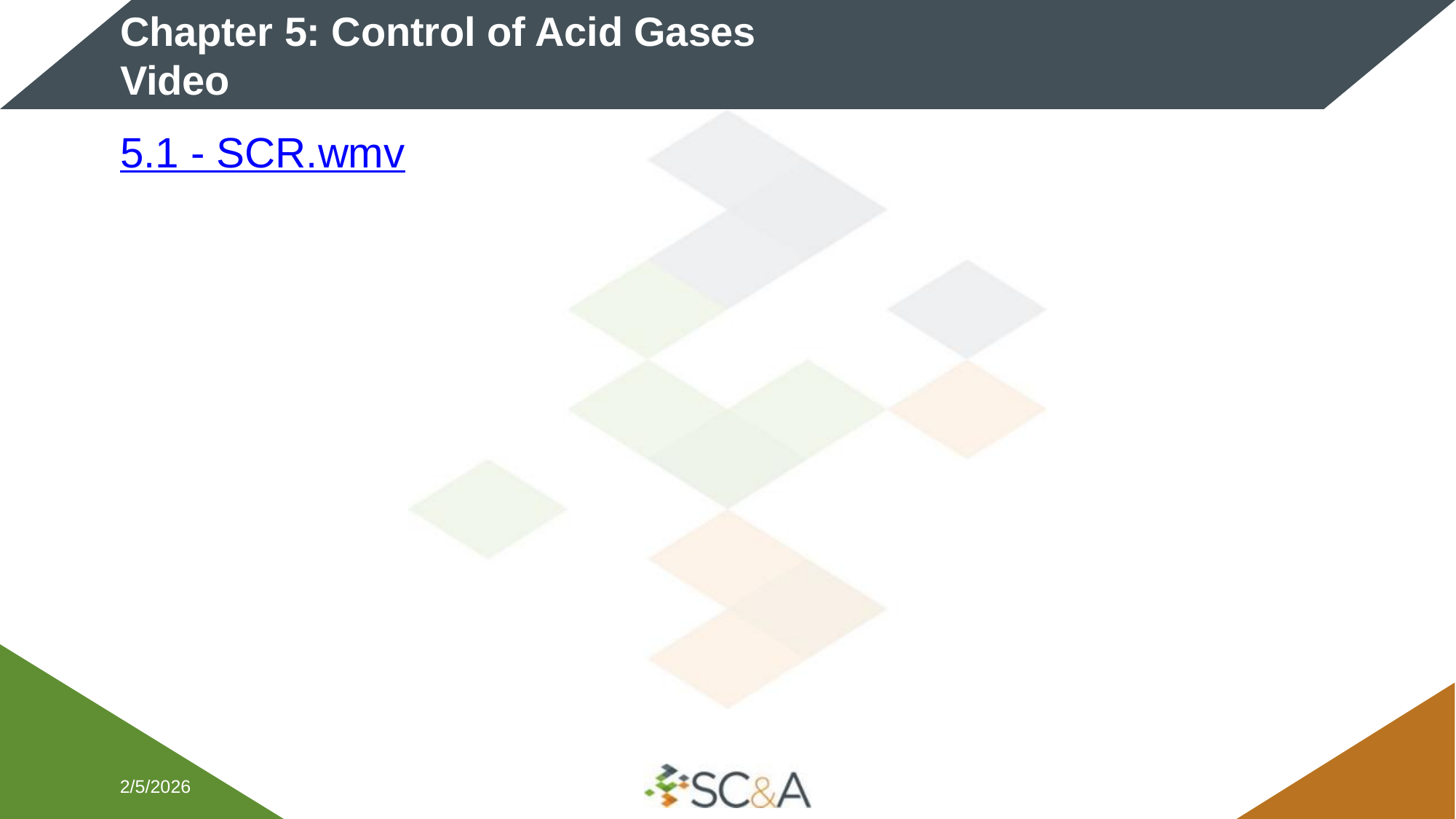

# Chapter 5: Control of Acid Gases Video
5.1 - SCR.wmv
2/5/2026